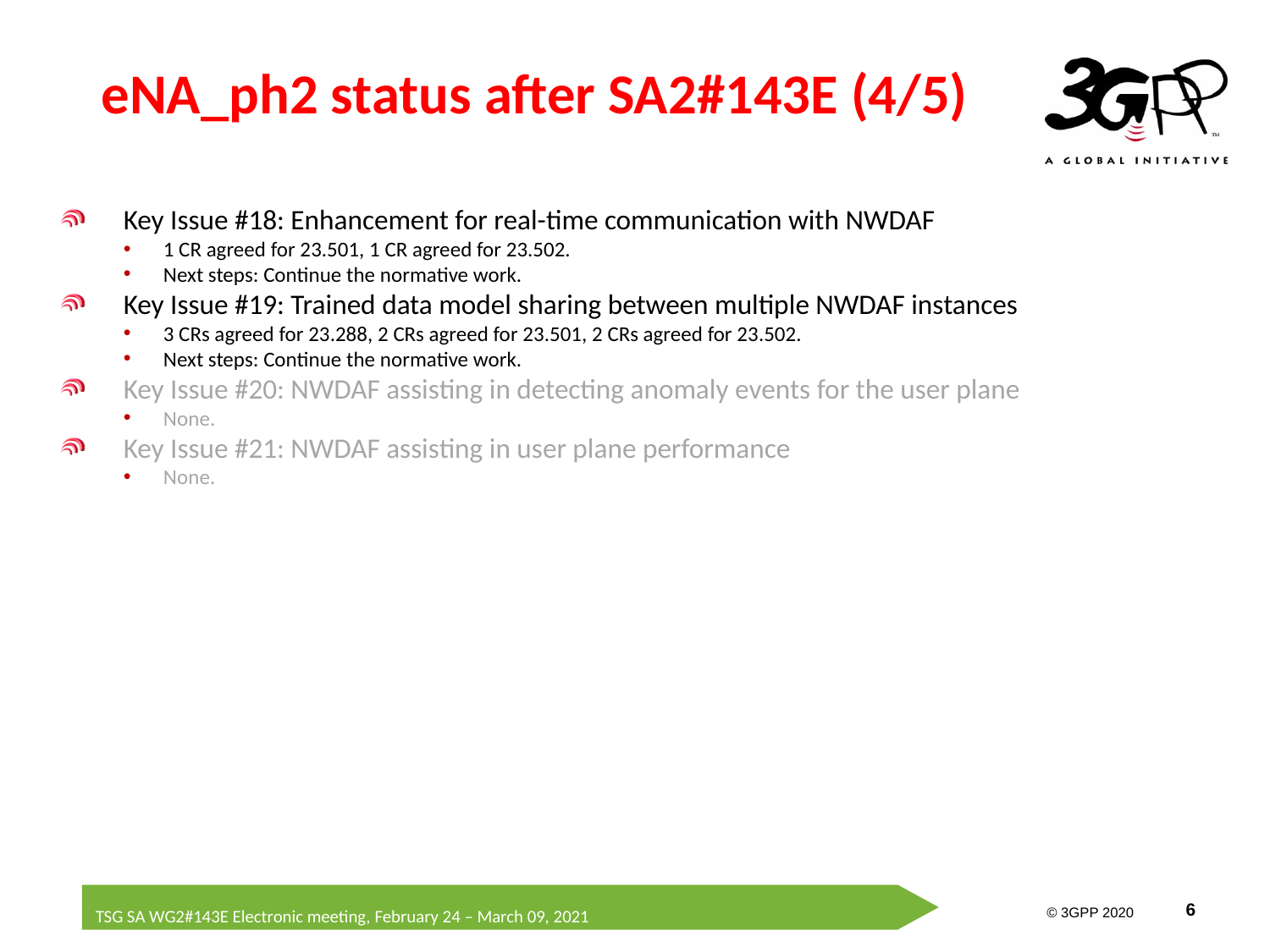

# eNA_ph2 status after SA2#143E (4/5)
Key Issue #18: Enhancement for real-time communication with NWDAF
1 CR agreed for 23.501, 1 CR agreed for 23.502.
Next steps: Continue the normative work.
Key Issue #19: Trained data model sharing between multiple NWDAF instances
3 CRs agreed for 23.288, 2 CRs agreed for 23.501, 2 CRs agreed for 23.502.
Next steps: Continue the normative work.
Key Issue #20: NWDAF assisting in detecting anomaly events for the user plane
None.
Key Issue #21: NWDAF assisting in user plane performance
None.